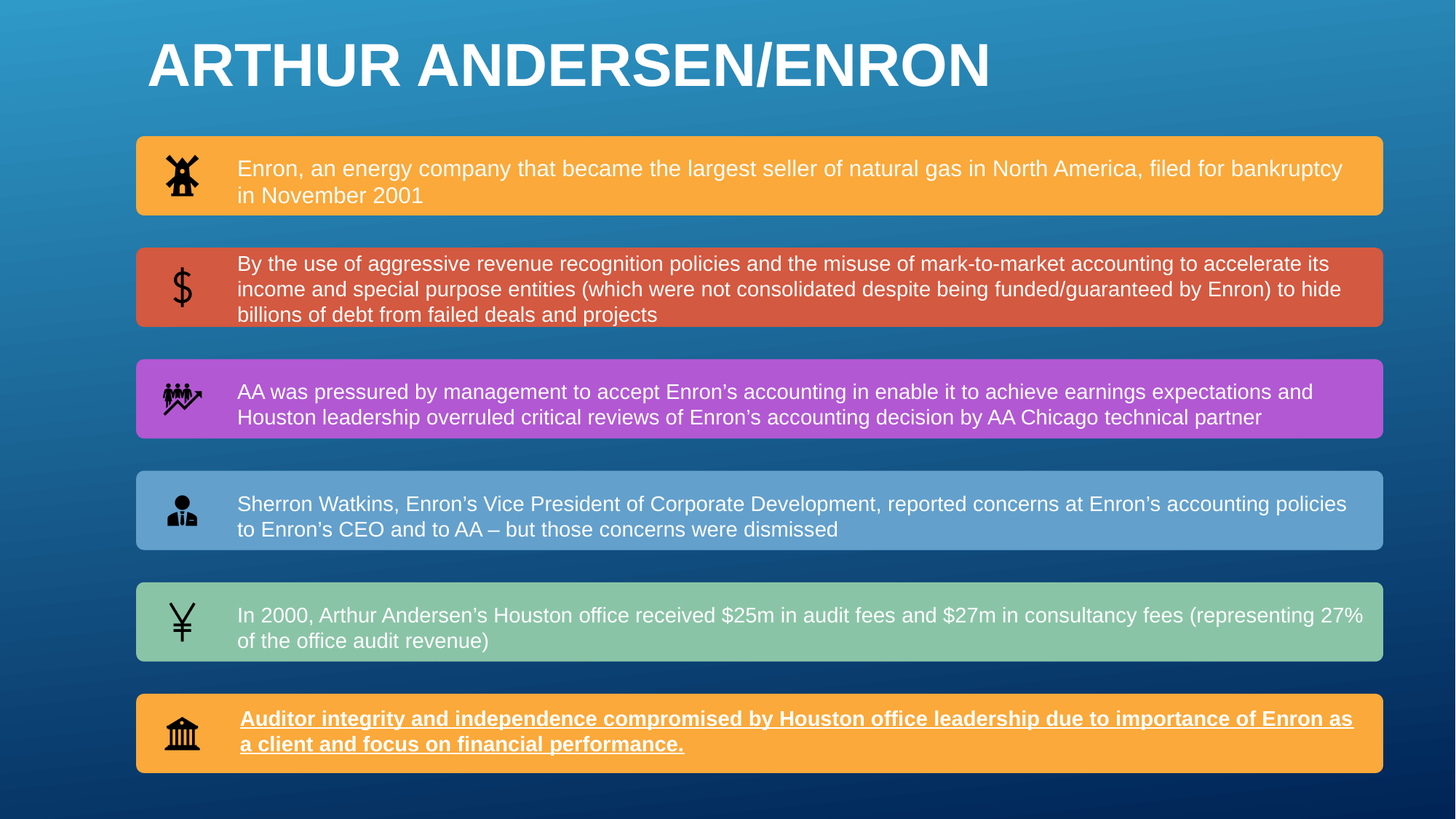

# Arthur Andersen/Enron
Enron, an energy company that became the largest seller of natural gas in North America, filed for bankruptcy in November 2001
By the use of aggressive revenue recognition policies and the misuse of mark-to-market accounting to accelerate its income and special purpose entities (which were not consolidated despite being funded/guaranteed by Enron) to hide billions of debt from failed deals and projects
AA was pressured by management to accept Enron’s accounting in enable it to achieve earnings expectations and Houston leadership overruled critical reviews of Enron’s accounting decision by AA Chicago technical partner
Sherron Watkins, Enron’s Vice President of Corporate Development, reported concerns at Enron’s accounting policies to Enron’s CEO and to AA – but those concerns were dismissed
In 2000, Arthur Andersen’s Houston office received $25m in audit fees and $27m in consultancy fees (representing 27% of the office audit revenue)
Auditor integrity and independence compromised by Houston office leadership due to importance of Enron as a client and focus on financial performance.